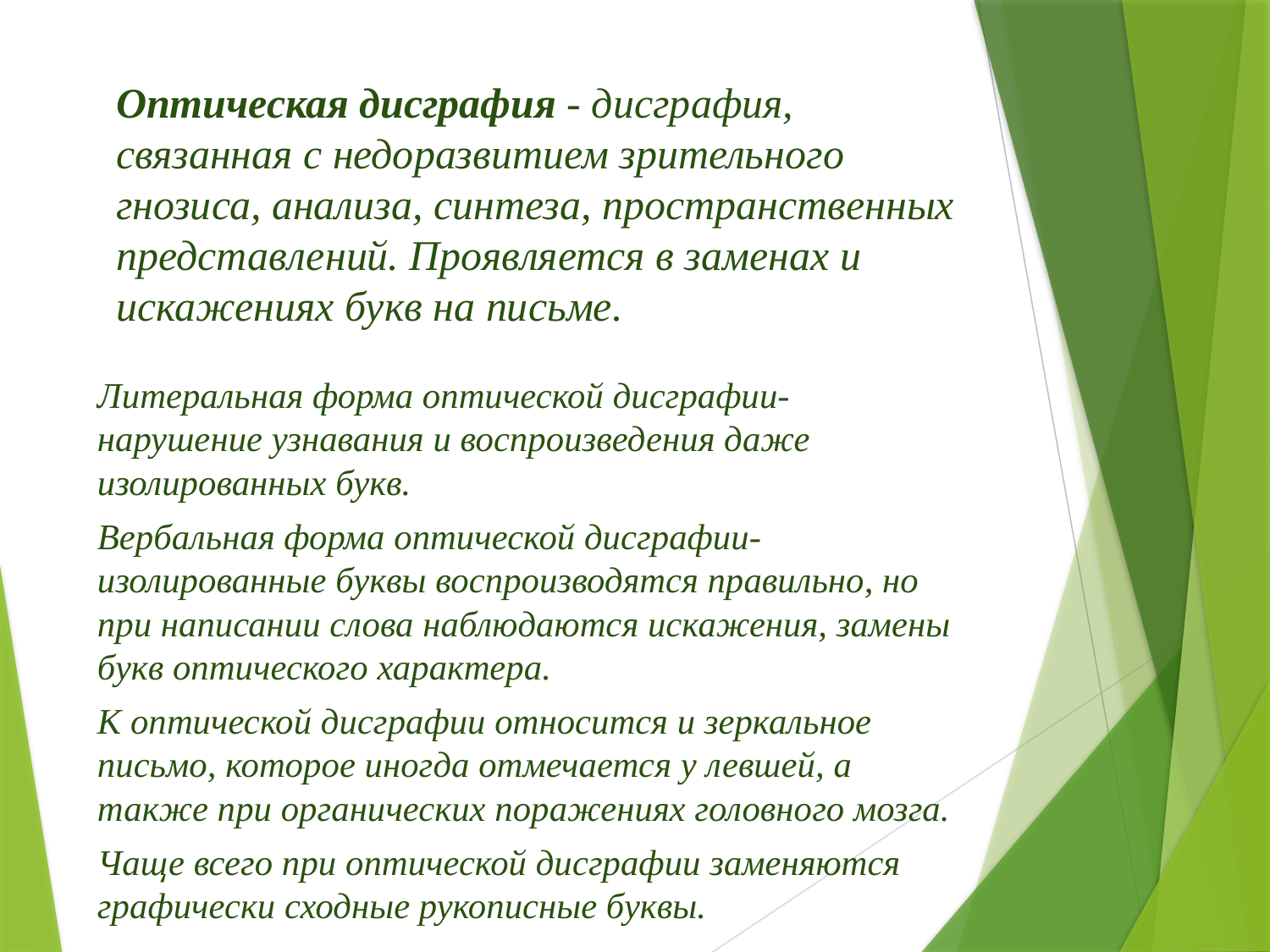

# Оптическая дисграфия - дисграфия, связанная с недоразвитием зрительного гнозиса, анализа, синтеза, пространственных представлений. Проявляется в заменах и искажениях букв на письме.
Литеральная форма оптической дисграфии- нарушение узнавания и воспроизведения даже изолированных букв.
Вербальная форма оптической дисграфии- изолированные буквы воспроизводятся правильно, но при написании слова наблюдаются искажения, замены букв оптического характера.
К оптической дисграфии относится и зеркальное письмо, которое иногда отмечается у левшей, а также при органических поражениях головного мозга.
Чаще всего при оптической дисграфии заменяются графически сходные рукописные буквы.